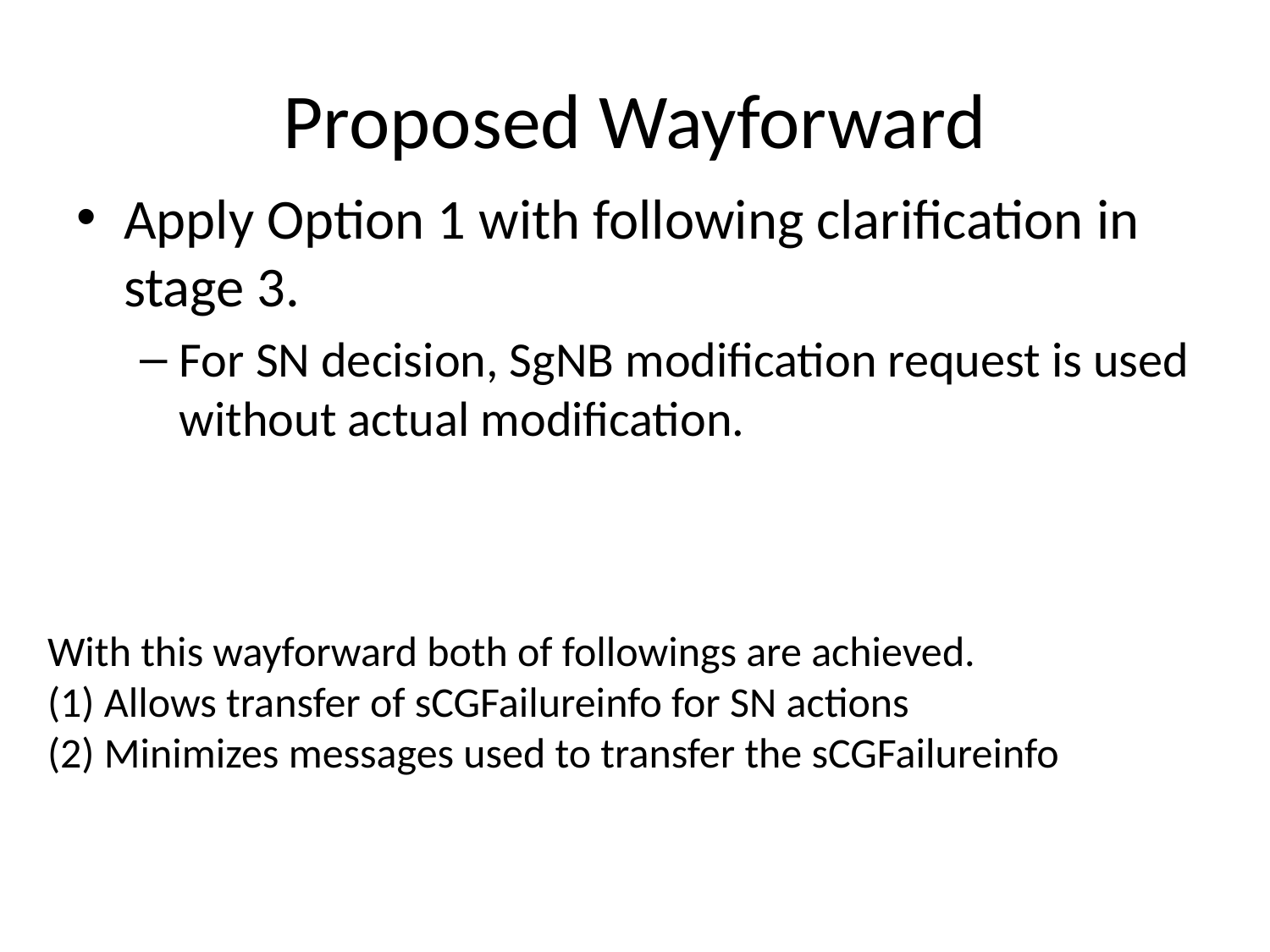

# Proposed Wayforward
Apply Option 1 with following clarification in stage 3.
For SN decision, SgNB modification request is used without actual modification.

With this wayforward both of followings are achieved.
(1) Allows transfer of sCGFailureinfo for SN actions
(2) Minimizes messages used to transfer the sCGFailureinfo